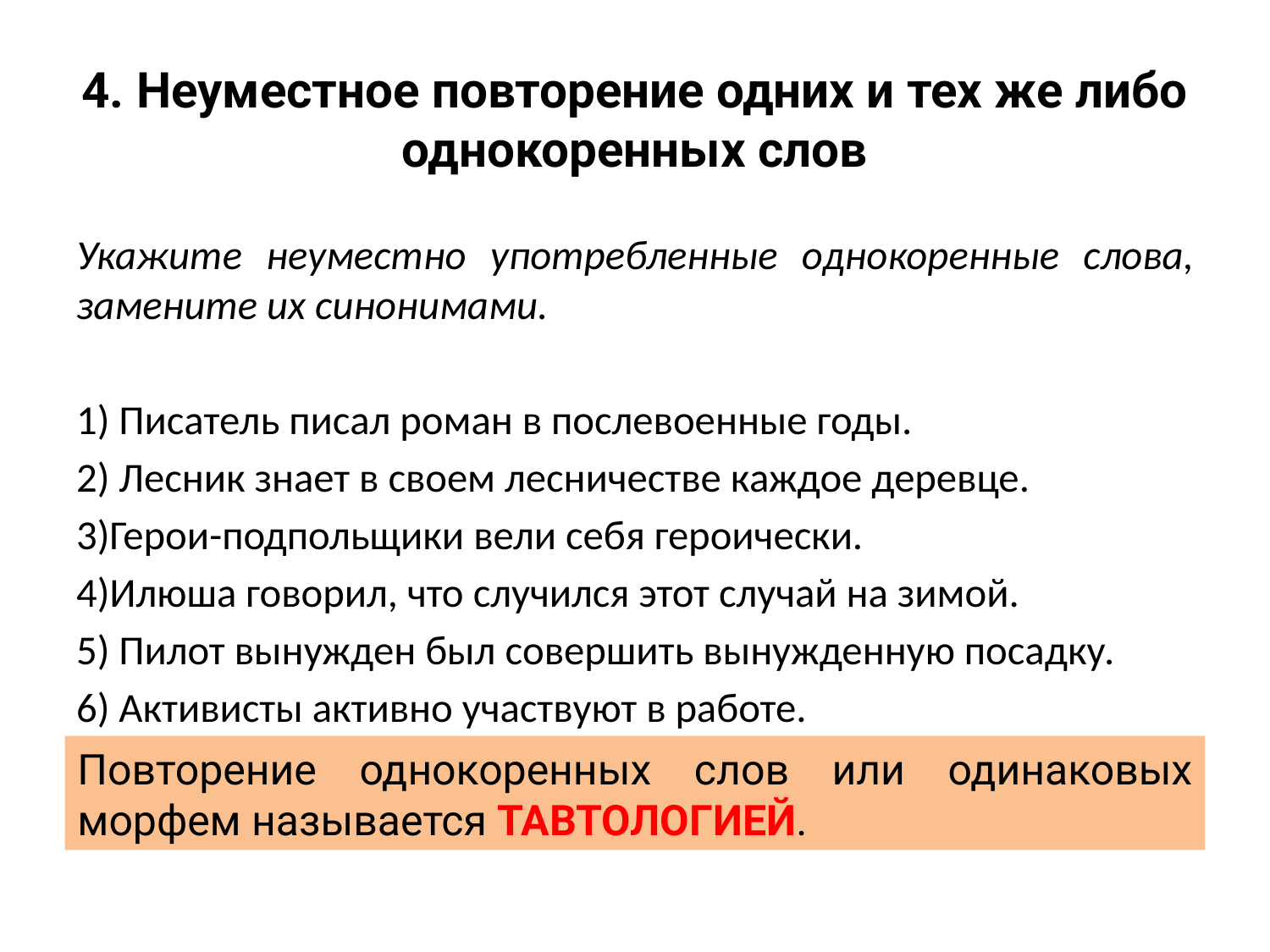

# 4. Неуместное повторение одних и тех же либо однокоренных слов
Укажите неуместно употребленные однокоренные слова, замените их синонимами.

1) Писатель писал роман в послевоенные годы.
2) Лесник знает в своем лесничестве каждое деревце.
3)Герои-подпольщики вели себя героически.
4)Илюша говорил, что случился этот случай на зимой.
5) Пилот вынужден был совершить вынужденную посадку.
6) Активисты активно участвуют в работе.

Повторение однокоренных слов или одинаковых морфем называется ТАВТОЛОГИЕЙ.